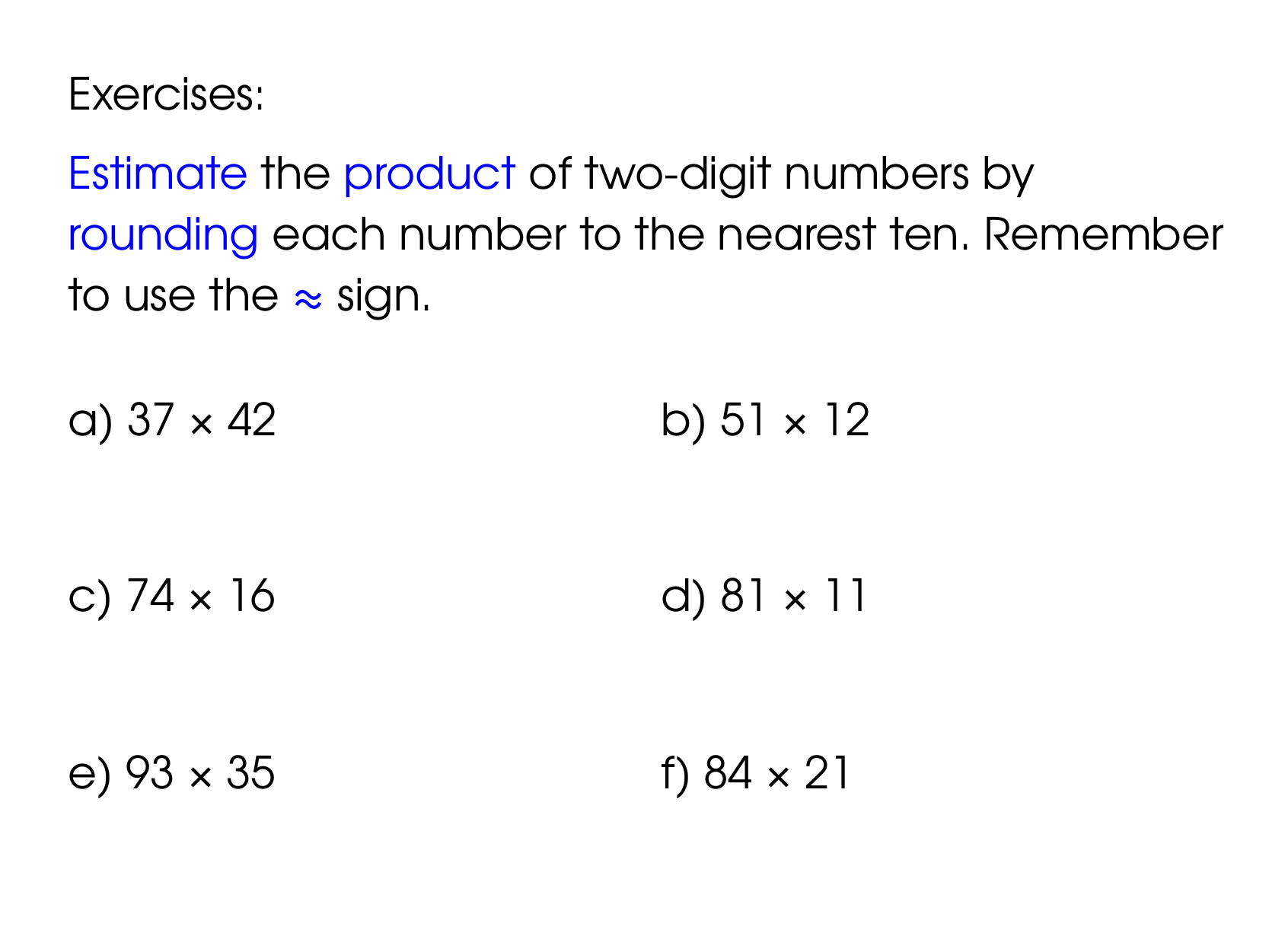

Exercises:
Estimate the product of two-digit numbers by rounding each number to the nearest ten. Remember to use the ≈ sign.
a) 37 × 42
b) 51 × 12
c) 74 × 16
d) 81 × 11
e) 93 × 35
f) 84 × 21